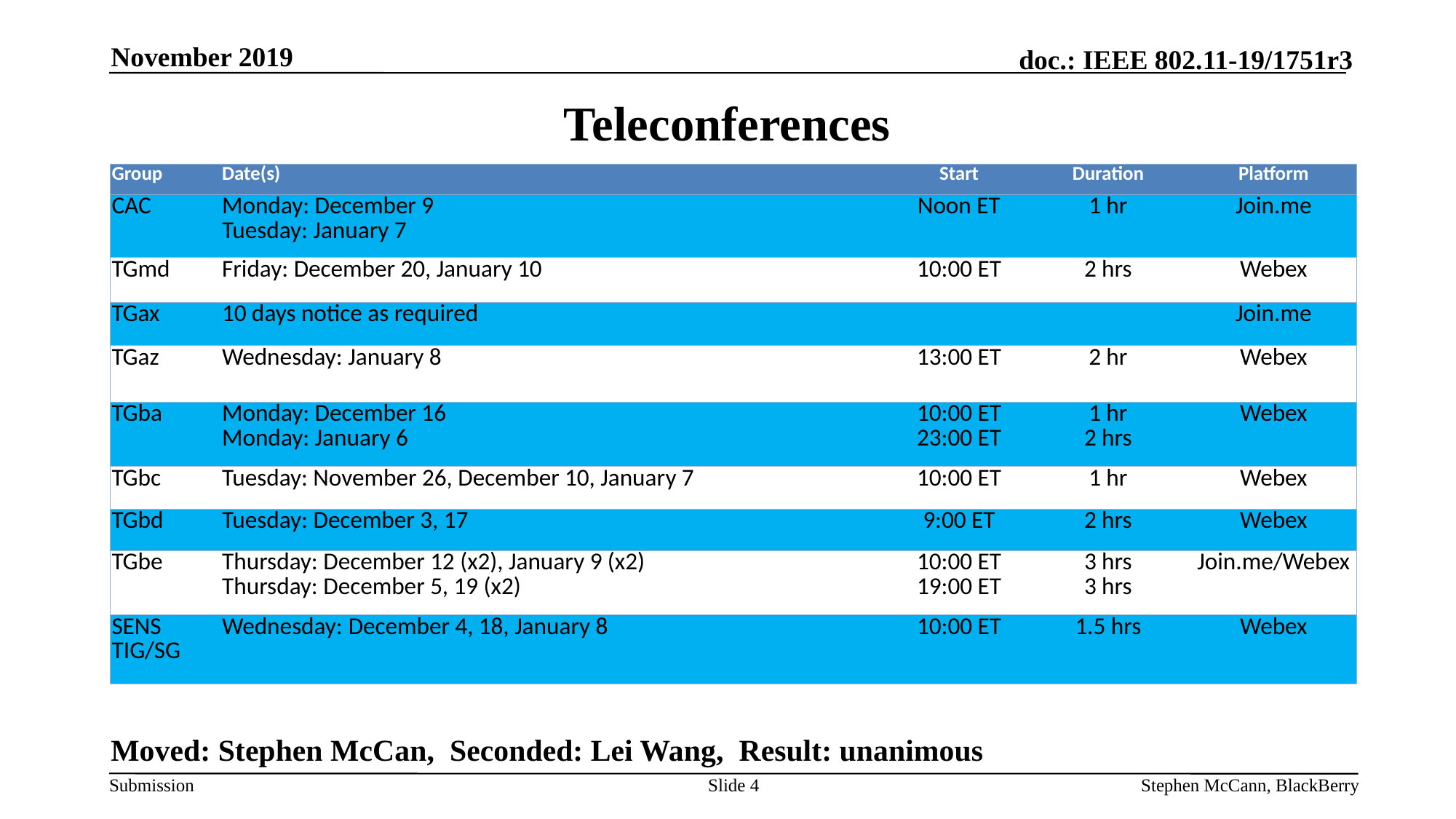

November 2019
# Teleconferences
| Group | Date(s) | Start | Duration | Platform |
| --- | --- | --- | --- | --- |
| CAC | Monday: December 9 Tuesday: January 7 | Noon ET | 1 hr | Join.me |
| TGmd | Friday: December 20, January 10 | 10:00 ET | 2 hrs | Webex |
| TGax | 10 days notice as required |  |  | Join.me |
| TGaz | Wednesday: January 8 | 13:00 ET | 2 hr | Webex |
| TGba | Monday: December 16 Monday: January 6 | 10:00 ET 23:00 ET | 1 hr 2 hrs | Webex |
| TGbc | Tuesday: November 26, December 10, January 7 | 10:00 ET | 1 hr | Webex |
| TGbd | Tuesday: December 3, 17 | 9:00 ET | 2 hrs | Webex |
| TGbe | Thursday: December 12 (x2), January 9 (x2) Thursday: December 5, 19 (x2) | 10:00 ET 19:00 ET | 3 hrs 3 hrs | Join.me/Webex |
| SENS TIG/SG | Wednesday: December 4, 18, January 8 | 10:00 ET | 1.5 hrs | Webex |
Moved: Stephen McCan,  Seconded: Lei Wang,  Result: unanimous
Slide 4
Stephen McCann, BlackBerry